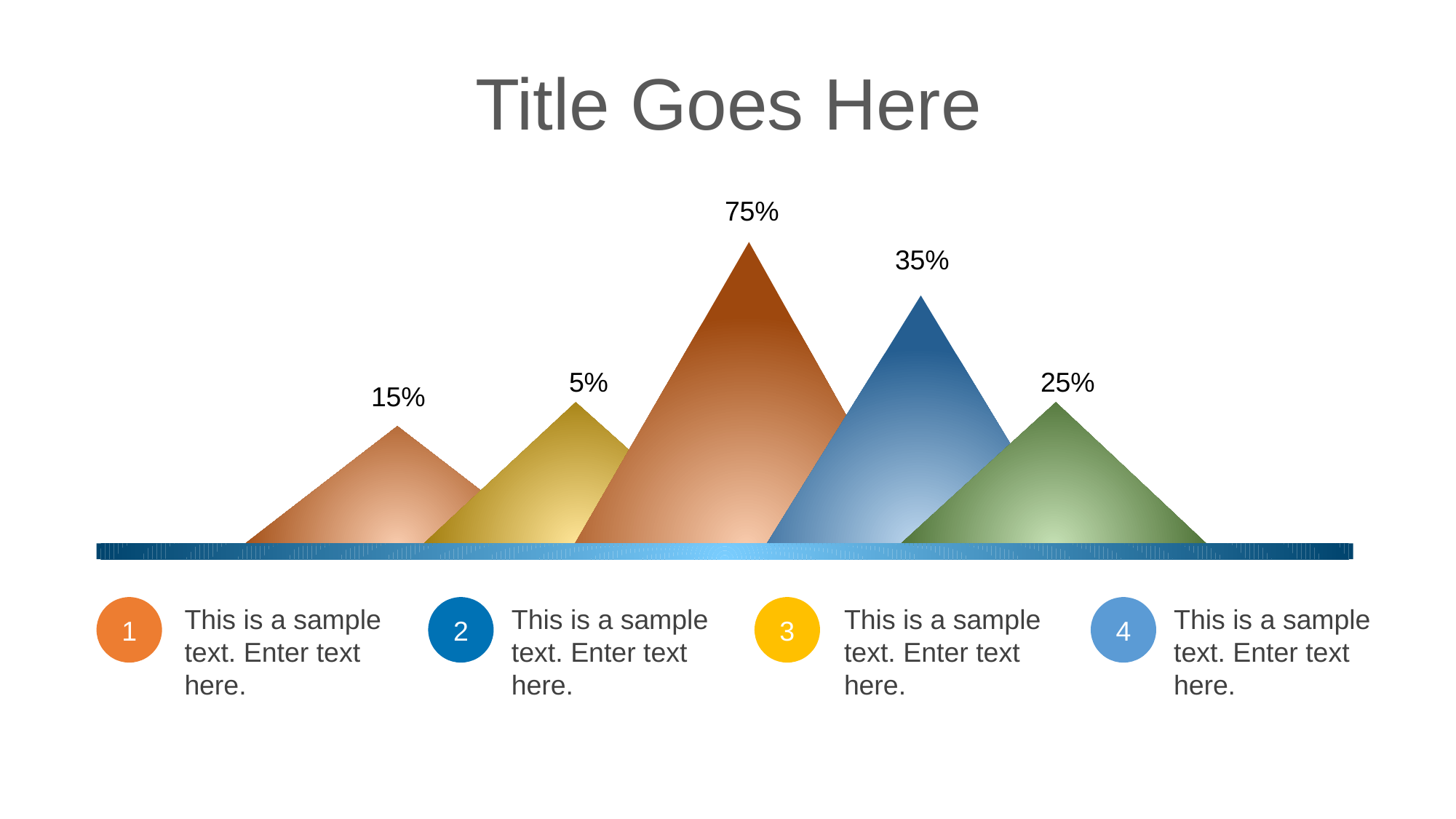

Title Goes Here
75%
35%

5%
25%
15%

1
This is a sample text. Enter text here.
2
This is a sample text. Enter text here.
3
This is a sample text. Enter text here.
4
This is a sample text. Enter text here.